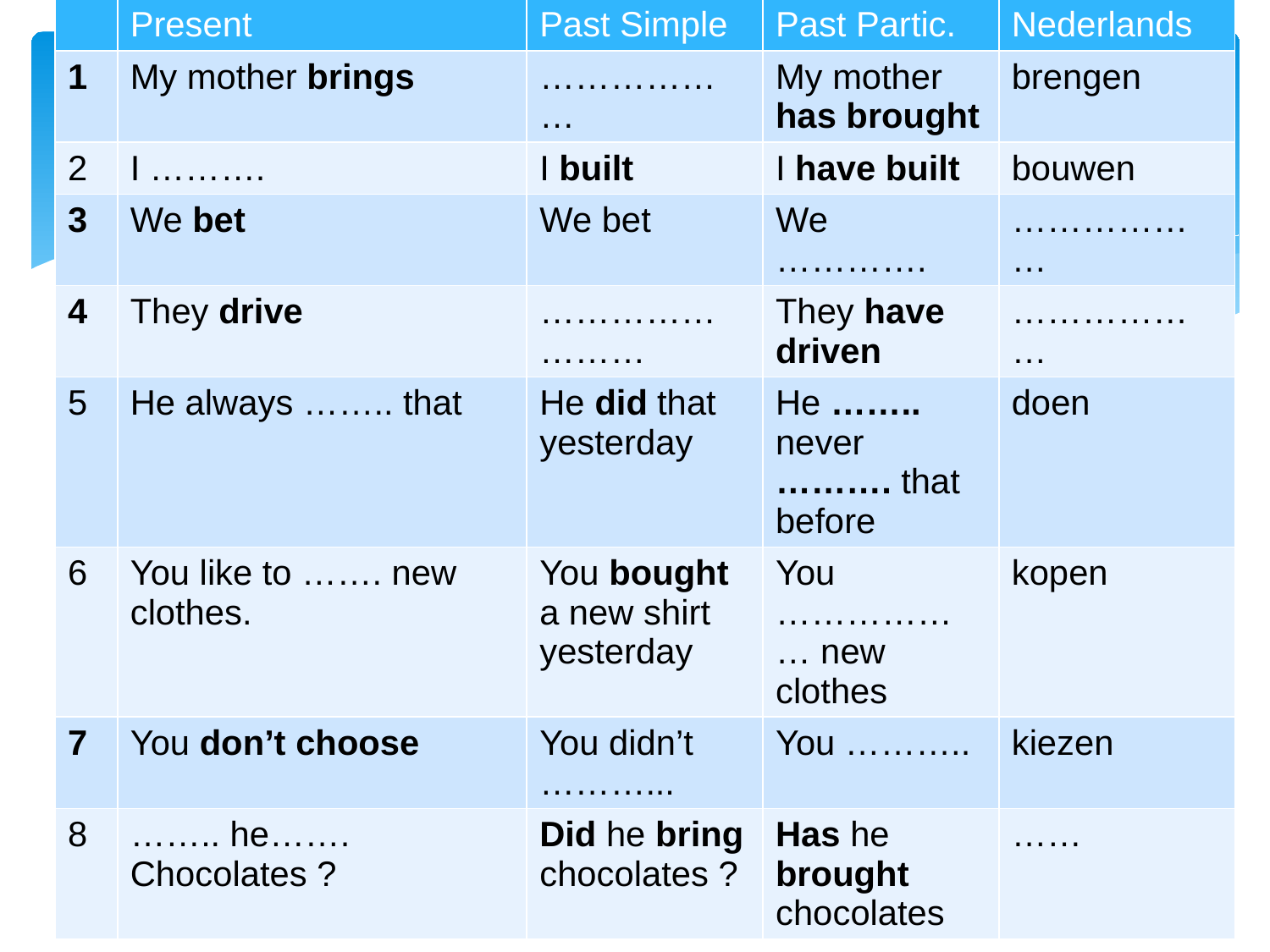

|  | Present | Past Simple | Past Partic. | Nederlands |
| --- | --- | --- | --- | --- |
| 1 | My mother brings | ……………… | My mother has brought | brengen |
| 2 | I ………. | I built | I have built | bouwen |
| 3 | We bet | We bet | We …………. | ……………… |
| 4 | They drive | …………………… | They have driven | ……………… |
| 5 | He always …….. that | He did that yesterday | He …….. never ………. that before | doen |
| 6 | You like to ……. new clothes. | You bought a new shirt yesterday | You ……………… new clothes | kopen |
| 7 | You don’t choose | You didn’t ………... | You ……….. | kiezen |
| 8 | …….. he……. Chocolates ? | Did he bring chocolates ? | Has he brought chocolates | …… |